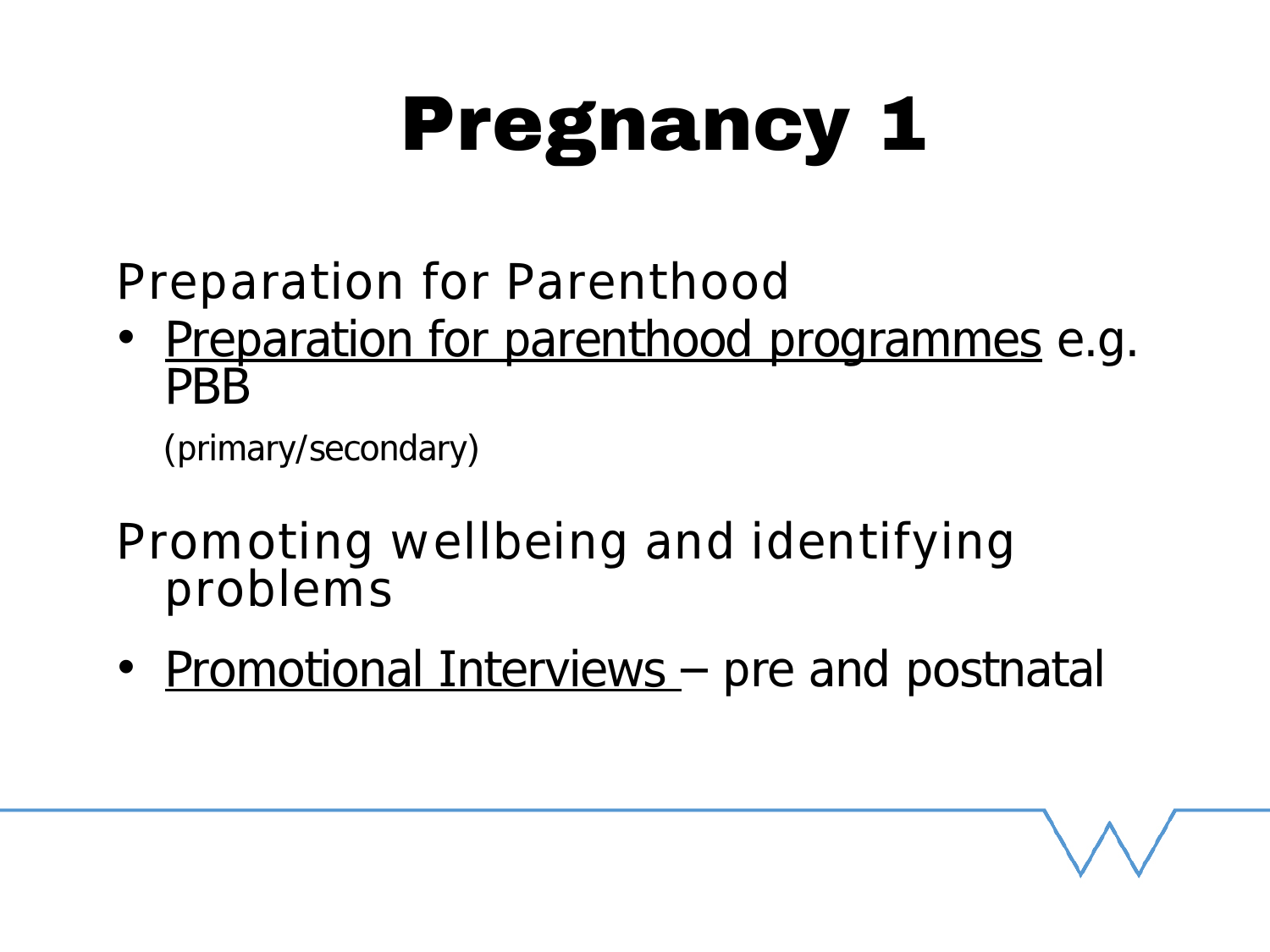

# Pregnancy 1

Preparation for Parenthood
Preparation for parenthood programmes e.g. PBB
   (primary/secondary)

Promoting wellbeing and identifying problems

Promotional Interviews – pre and postnatal